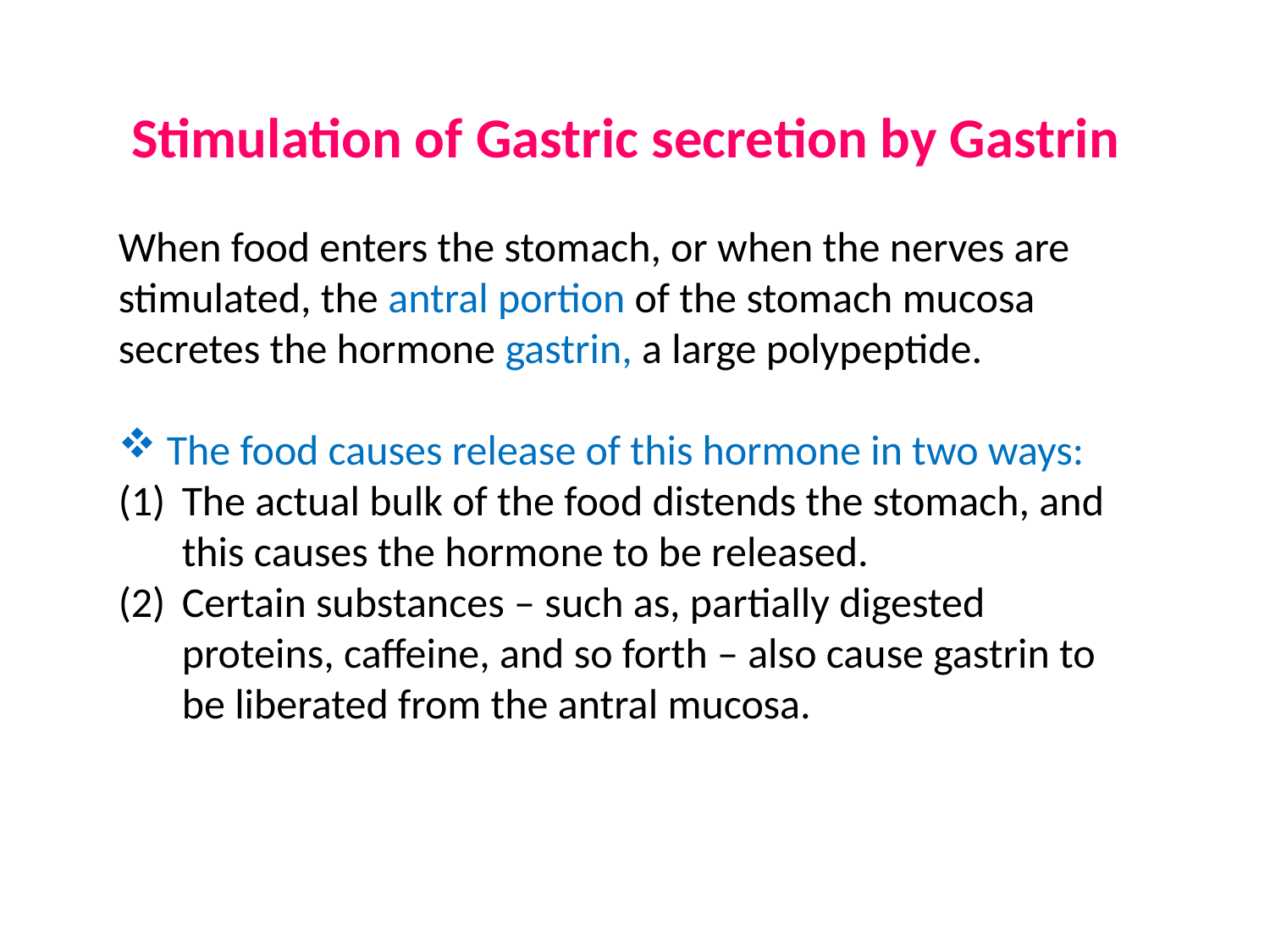

Stimulation of Gastric secretion by Gastrin

When food enters the stomach, or when the nerves are stimulated, the antral portion of the stomach mucosa secretes the hormone gastrin, a large polypeptide.

 The food causes release of this hormone in two ways:
The actual bulk of the food distends the stomach, and this causes the hormone to be released.
Certain substances – such as, partially digested proteins, caffeine, and so forth – also cause gastrin to be liberated from the antral mucosa.